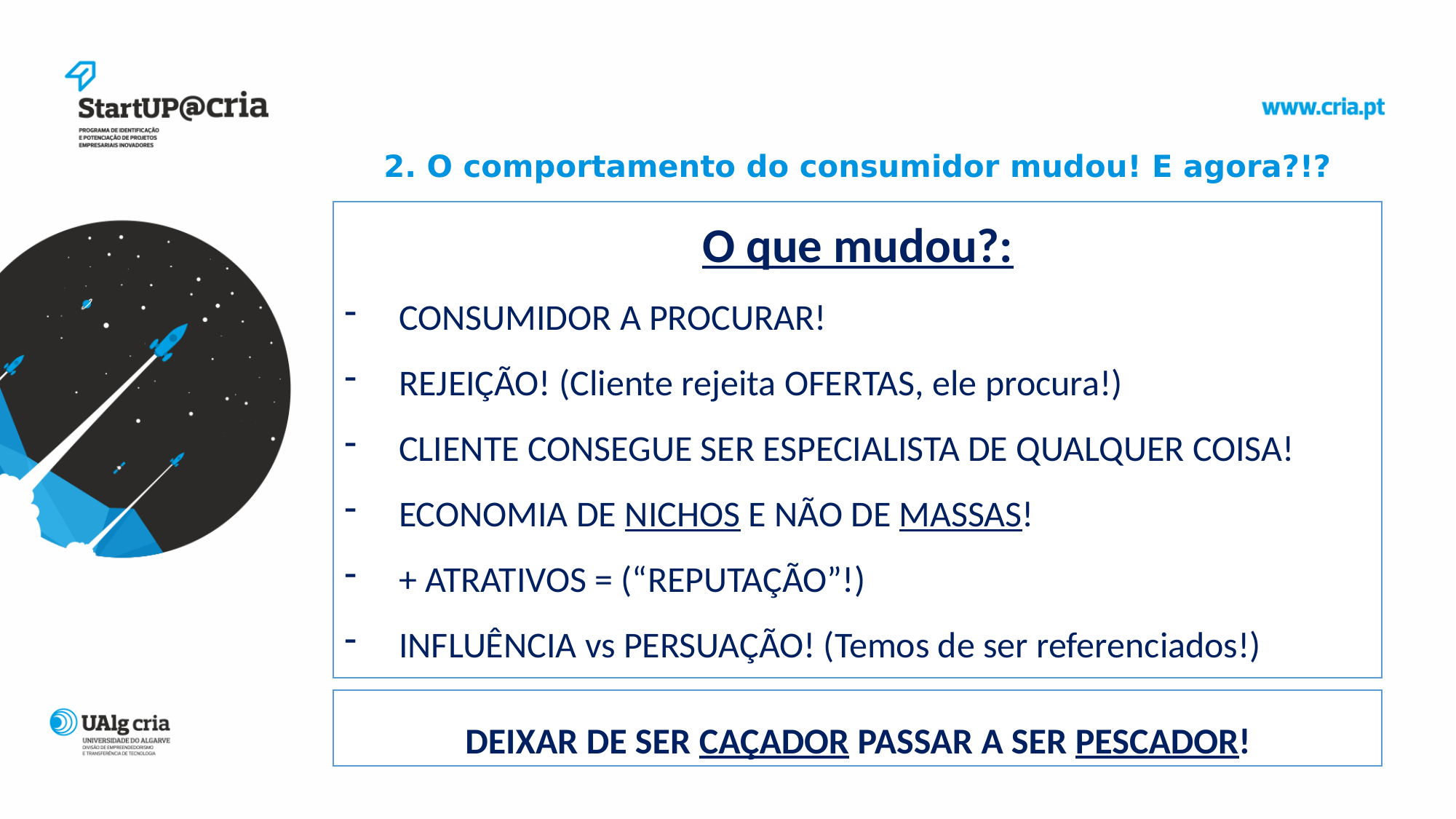

2. O comportamento do consumidor mudou! E agora?!?
O que mudou?:
CONSUMIDOR A PROCURAR!
REJEIÇÃO! (Cliente rejeita OFERTAS, ele procura!)
CLIENTE CONSEGUE SER ESPECIALISTA DE QUALQUER COISA!
ECONOMIA DE NICHOS E NÃO DE MASSAS!
+ ATRATIVOS = (“REPUTAÇÃO”!)
INFLUÊNCIA vs PERSUAÇÃO! (Temos de ser referenciados!)
DEIXAR DE SER CAÇADOR PASSAR A SER PESCADOR!